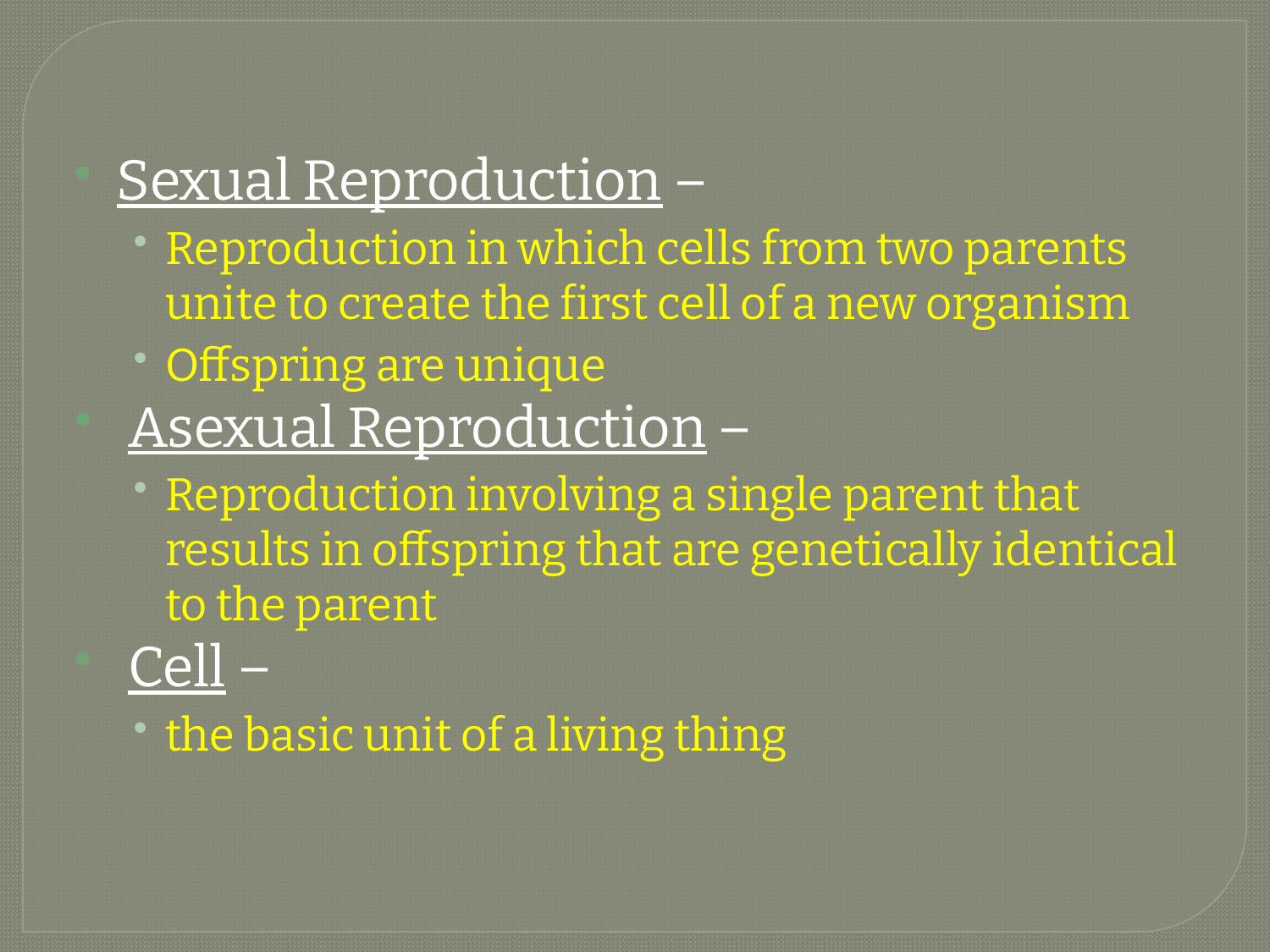

#
Sexual Reproduction –
Reproduction in which cells from two parents unite to create the first cell of a new organism
Offspring are unique
 Asexual Reproduction –
Reproduction involving a single parent that results in offspring that are genetically identical to the parent
 Cell –
the basic unit of a living thing